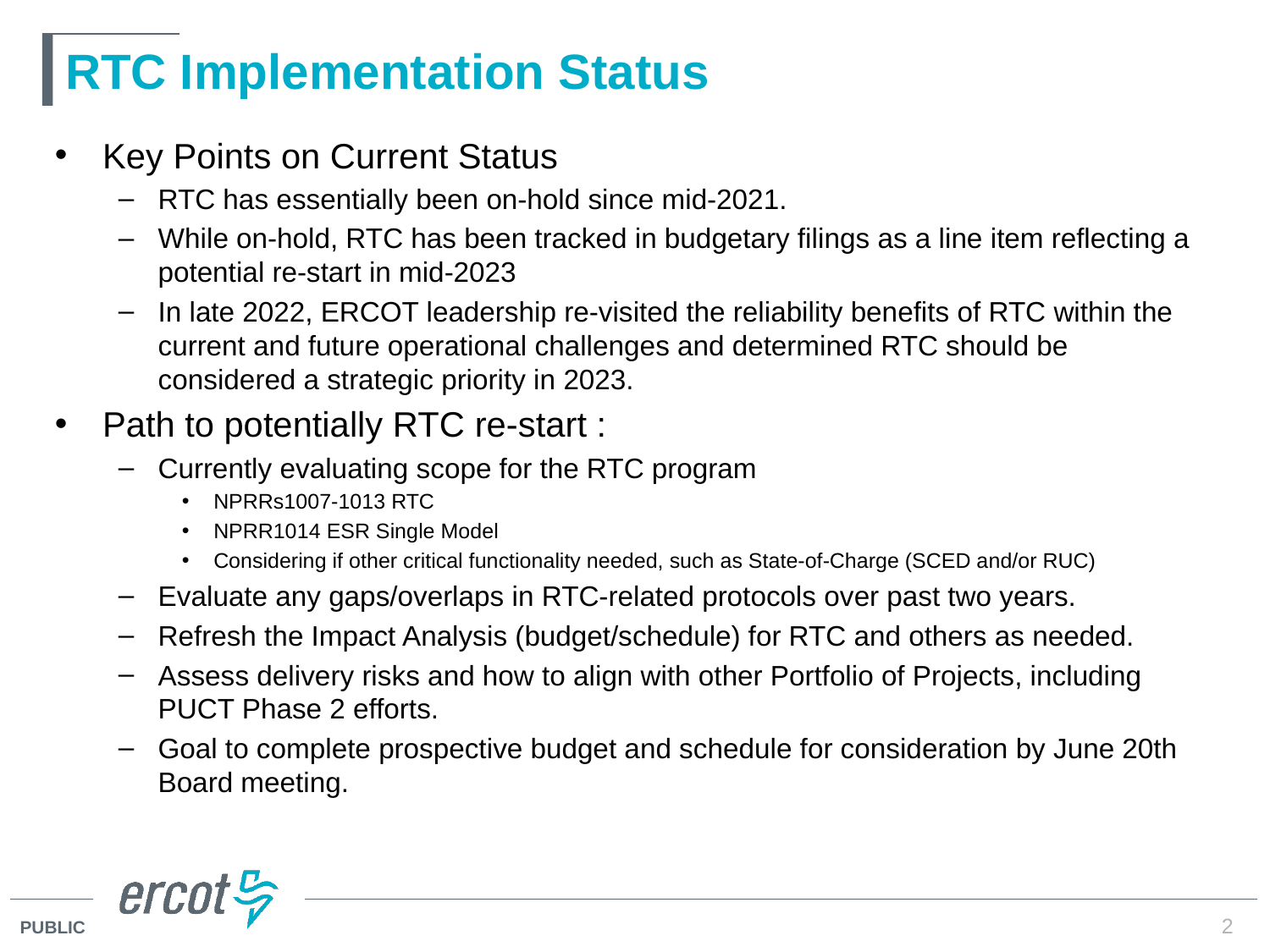

# RTC Implementation Status
Key Points on Current Status
RTC has essentially been on-hold since mid-2021.
While on-hold, RTC has been tracked in budgetary filings as a line item reflecting a potential re-start in mid-2023
In late 2022, ERCOT leadership re-visited the reliability benefits of RTC within the current and future operational challenges and determined RTC should be considered a strategic priority in 2023.
Path to potentially RTC re-start :
Currently evaluating scope for the RTC program
NPRRs1007-1013 RTC
NPRR1014 ESR Single Model
Considering if other critical functionality needed, such as State-of-Charge (SCED and/or RUC)
Evaluate any gaps/overlaps in RTC-related protocols over past two years.
Refresh the Impact Analysis (budget/schedule) for RTC and others as needed.
Assess delivery risks and how to align with other Portfolio of Projects, including PUCT Phase 2 efforts.
Goal to complete prospective budget and schedule for consideration by June 20th Board meeting.

2